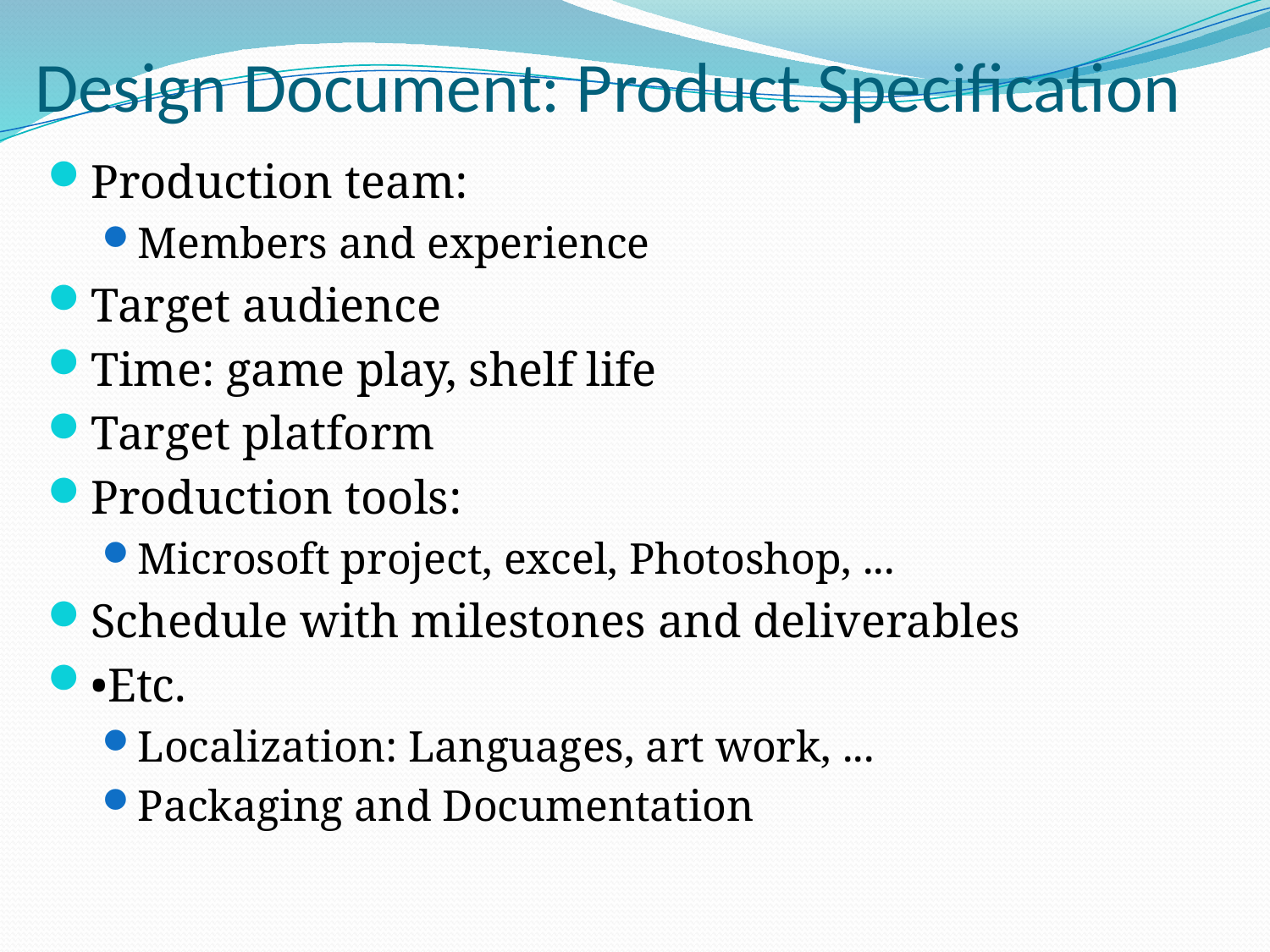

# Design Document: Product Specification
Production team:
Members and experience
Target audience
Time: game play, shelf life
Target platform
Production tools:
Microsoft project, excel, Photoshop, ...
Schedule with milestones and deliverables
•Etc.
Localization: Languages, art work, ...
Packaging and Documentation